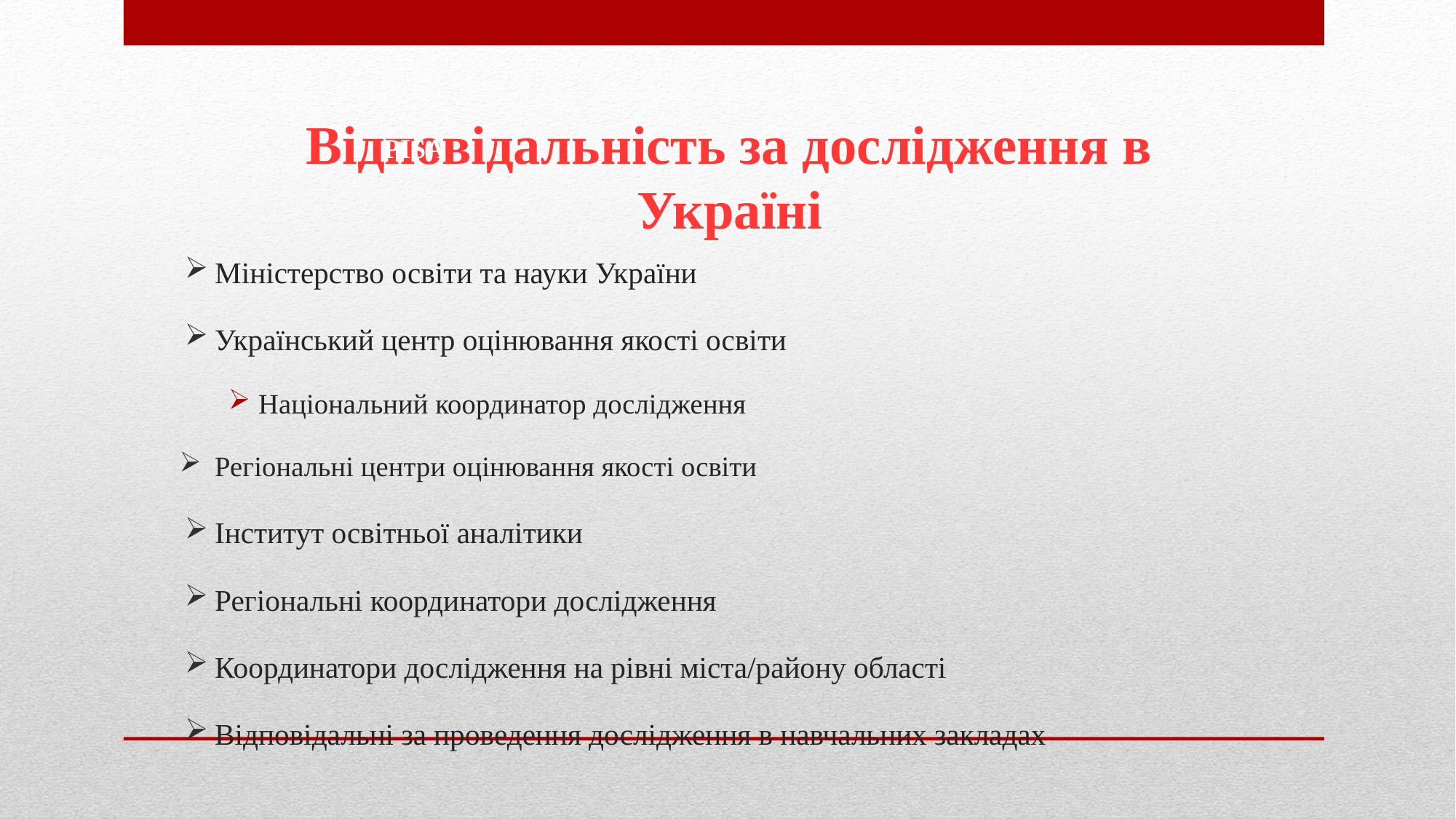

PISA
Відповідальність за дослідження в Україні

Міністерство освіти та науки України
Український центр оцінювання якості освіти
Національний координатор дослідження
Регіональні центри оцінювання якості освіти
Інститут освітньої аналітики
Регіональні координатори дослідження
Координатори дослідження на рівні міста/району області
Відповідальні за проведення дослідження в навчальних закладах